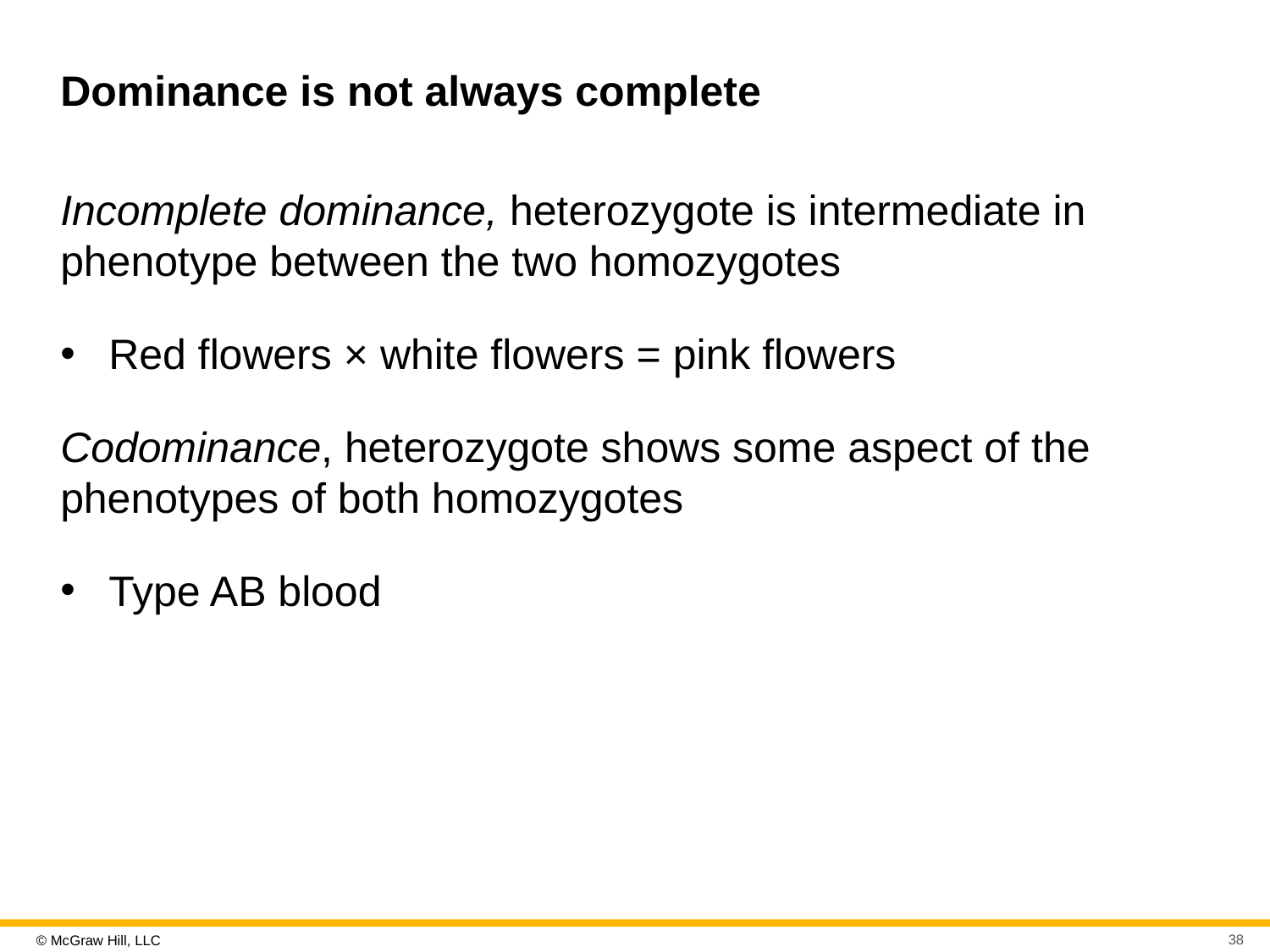

# Dominance is not always complete
Incomplete dominance, heterozygote is intermediate in phenotype between the two homozygotes
Red flowers × white flowers = pink flowers
Codominance, heterozygote shows some aspect of the phenotypes of both homozygotes
Type A B blood
38